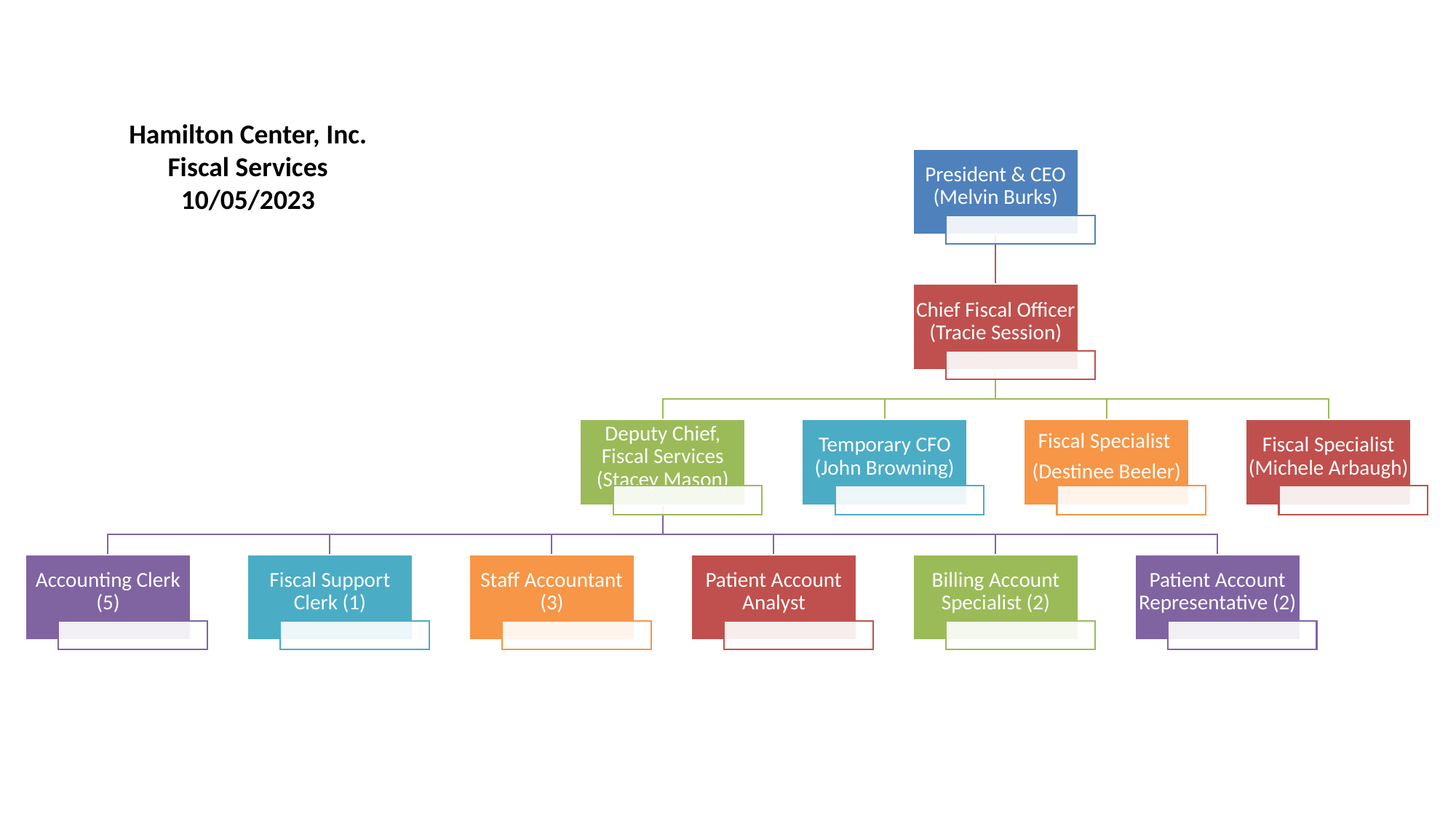

President & CEO
(Melvin Burks)

Chief Fiscal Officer
(Tracie Session)

Deputy Chief, Fiscal Services (Stacey Mason)

Accounting Clerk (5)

Fiscal Support Clerk (1)

Staff Accountant (3)

Patient Account Analyst

Billing Account Specialist (2)

Patient Account Representative (2)

Temporary CFO
(John Browning)

Fiscal Specialist
(Destinee Beeler)

Fiscal Specialist (Michele Arbaugh)

Hamilton Center, Inc.
Fiscal Services
10/05/2023